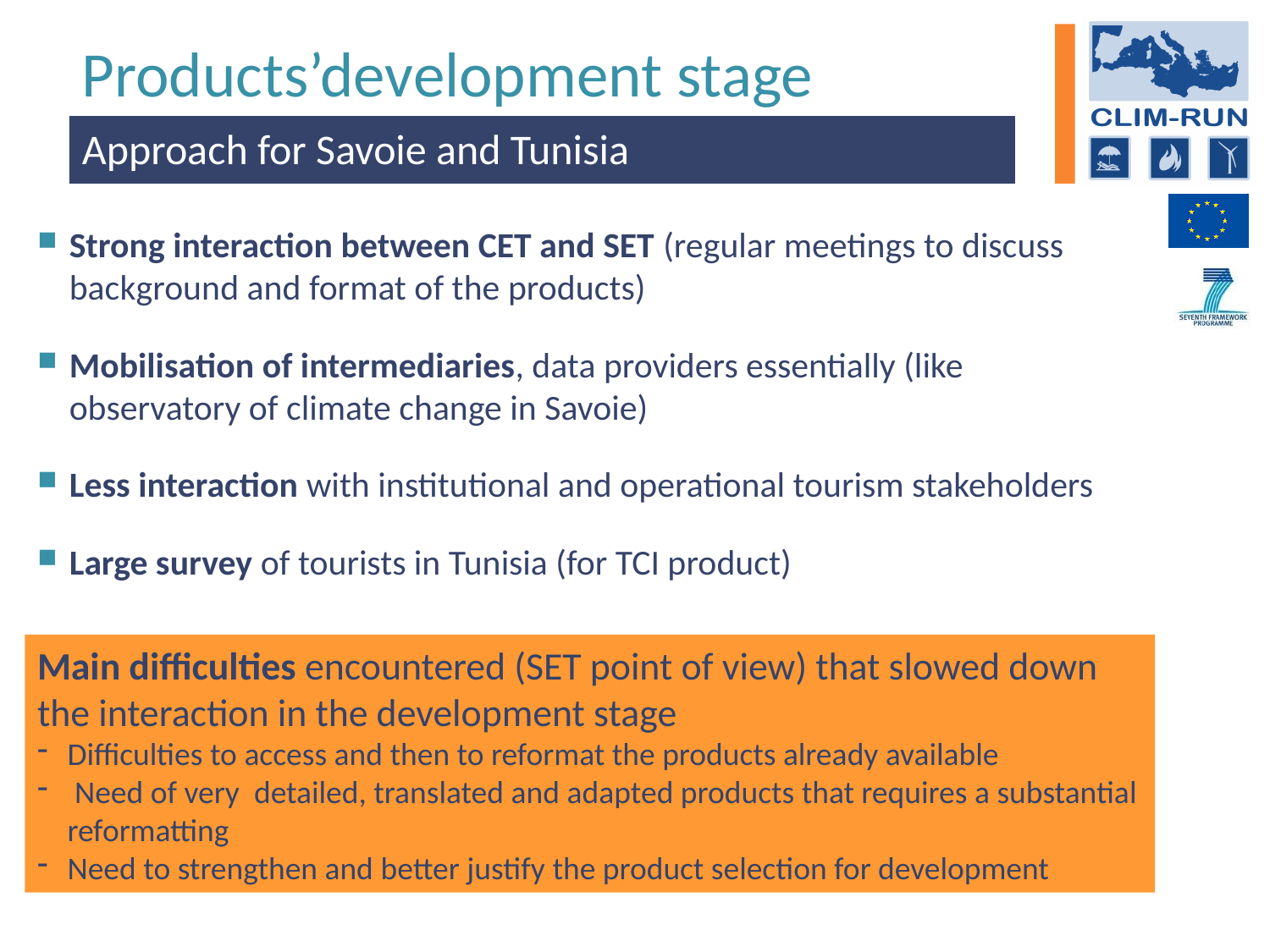

# Products’development stage
Approach for Savoie and Tunisia

Strong interaction between CET and SET (regular meetings to discuss background and format of the products)
Mobilisation of intermediaries, data providers essentially (like observatory of climate change in Savoie)
Less interaction with institutional and operational tourism stakeholders
Large survey of tourists in Tunisia (for TCI product)

Main difficulties encountered (SET point of view) that slowed down the interaction in the development stage
Difficulties to access and then to reformat the products already available
 Need of very  detailed, translated and adapted products that requires a substantial reformatting
Need to strengthen and better justify the product selection for development